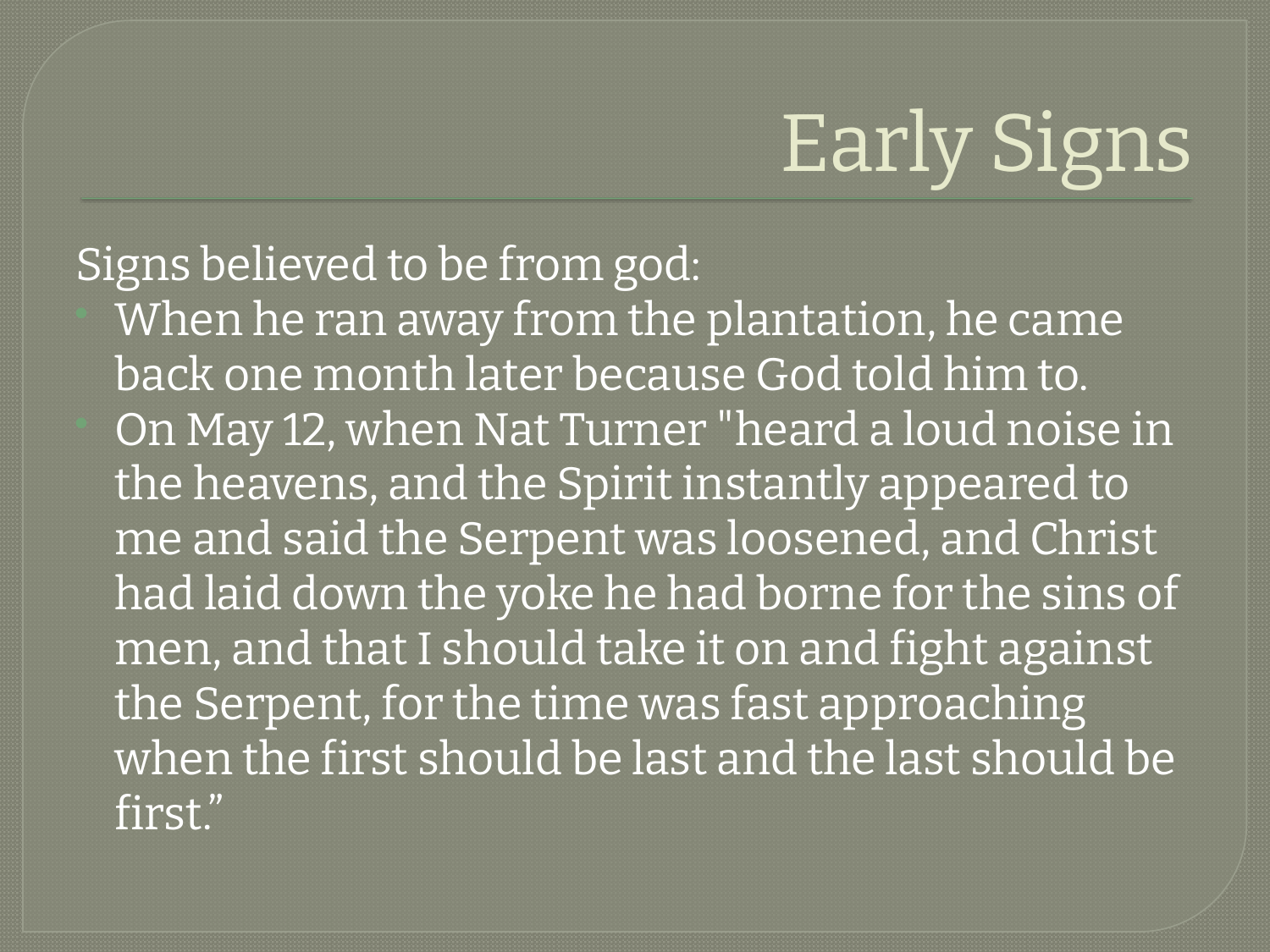

# Early Signs
Signs believed to be from god:
When he ran away from the plantation, he came back one month later because God told him to.
On May 12, when Nat Turner "heard a loud noise in the heavens, and the Spirit instantly appeared to me and said the Serpent was loosened, and Christ had laid down the yoke he had borne for the sins of men, and that I should take it on and fight against the Serpent, for the time was fast approaching when the first should be last and the last should be first.”